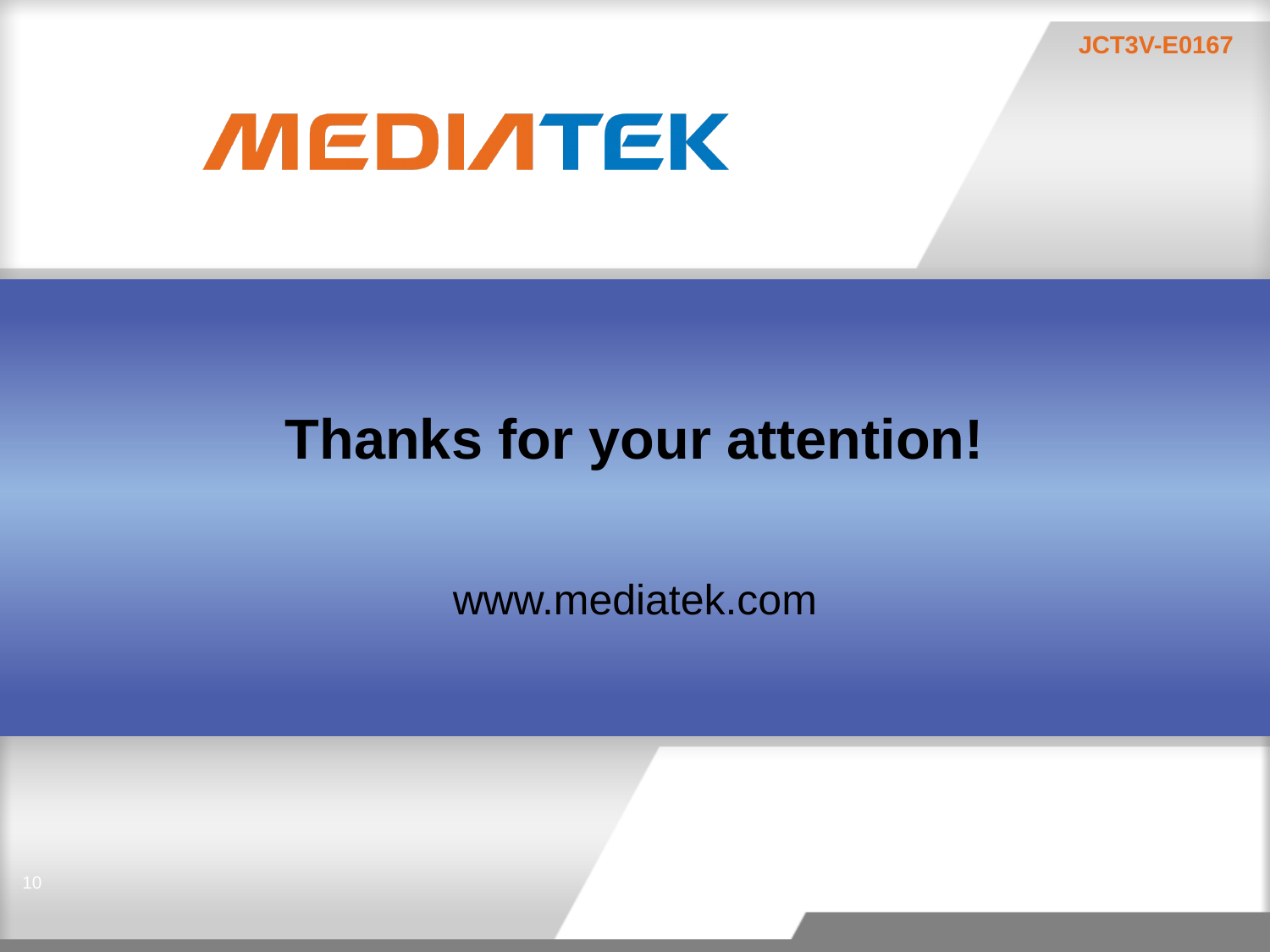

# Thanks for your attention!
www.mediatek.com
10